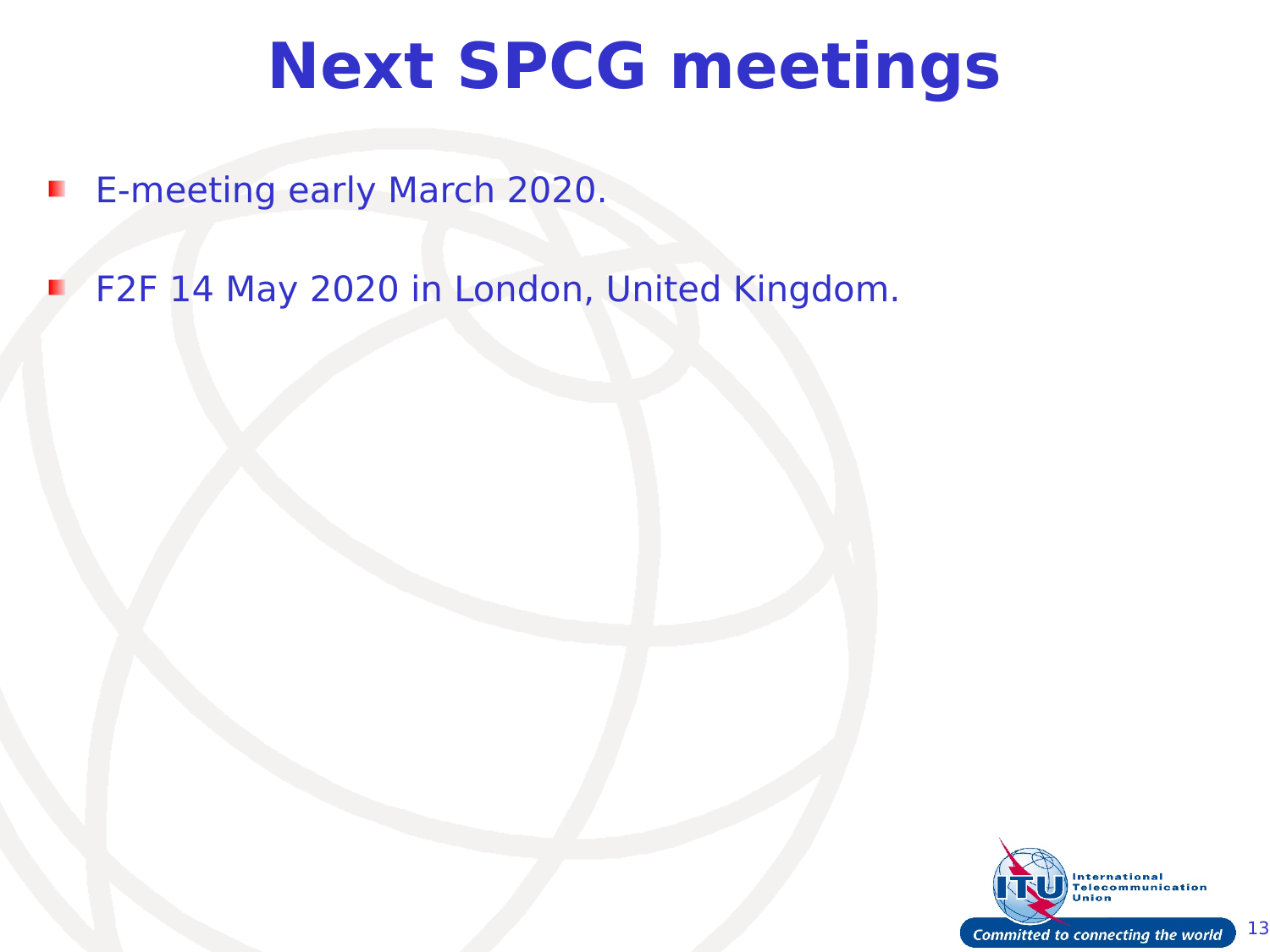

# Next SPCG meetings
E-meeting early March 2020.

F2F 14 May 2020 in London, United Kingdom.

13